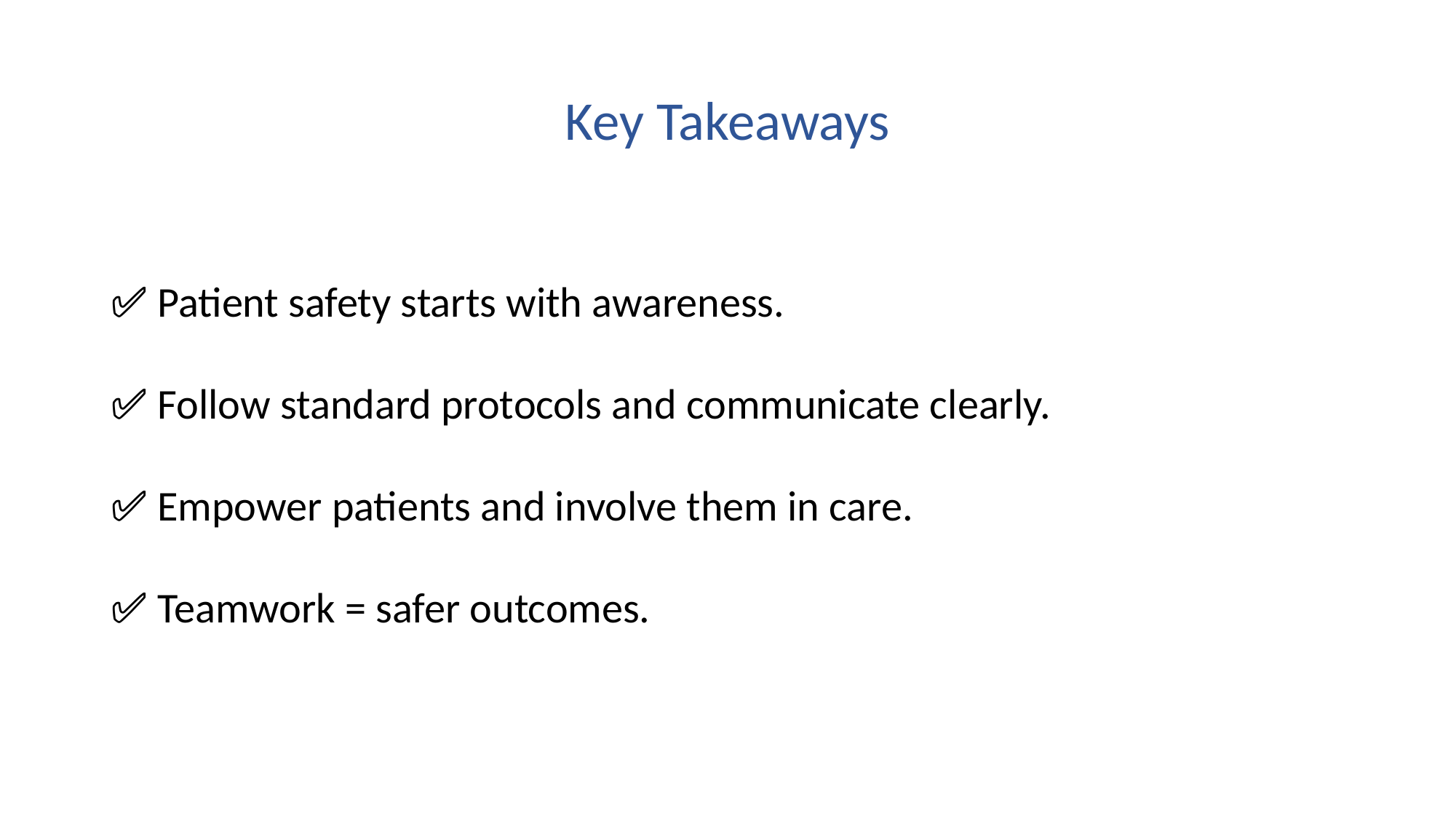

# Key Takeaways
✅ Patient safety starts with awareness.
✅ Follow standard protocols and communicate clearly.
✅ Empower patients and involve them in care.
✅ Teamwork = safer outcomes.